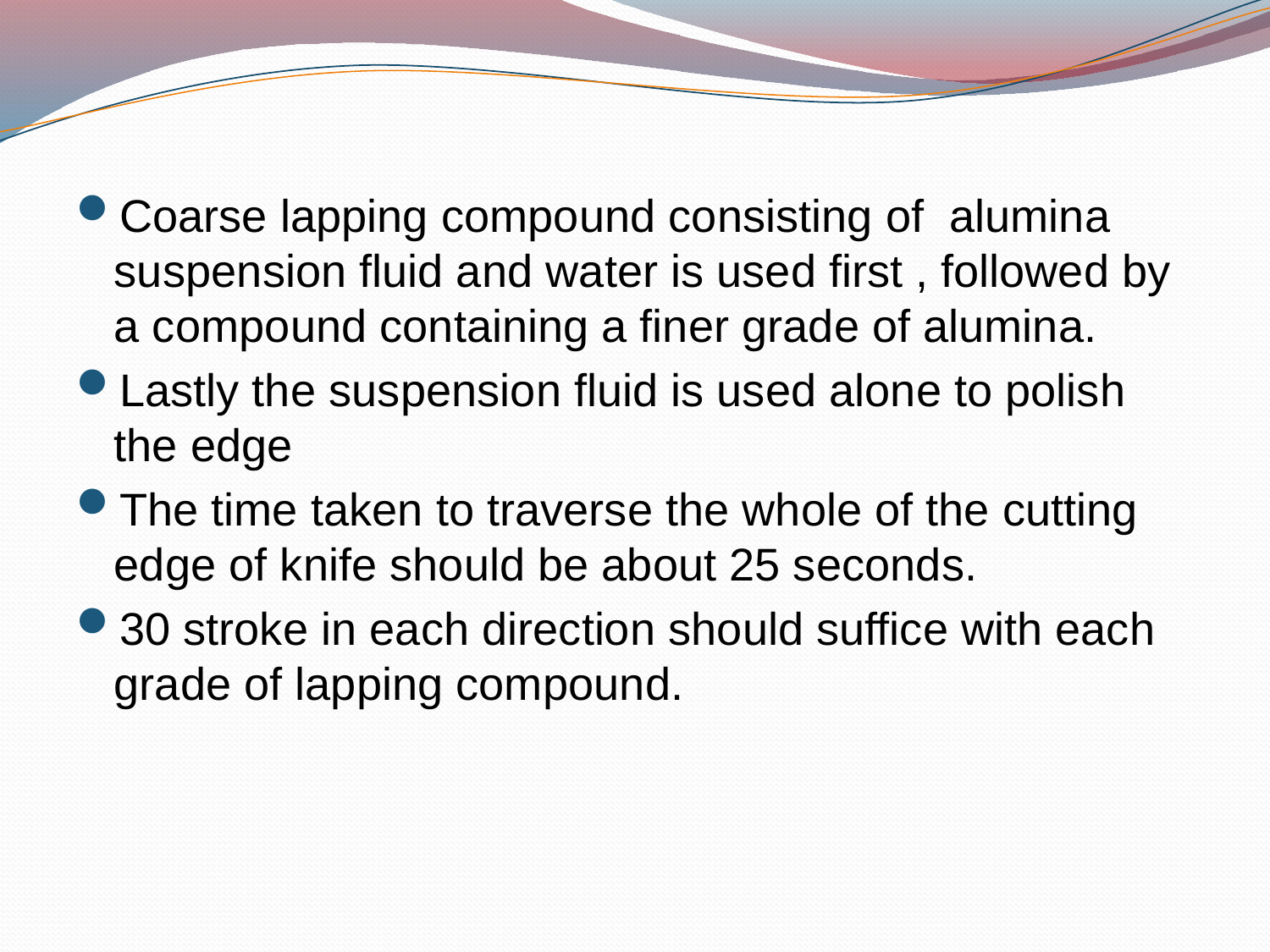

Coarse lapping compound consisting of  alumina suspension fluid and water is used first , followed by a compound containing a finer grade of alumina.
Lastly the suspension fluid is used alone to polish the edge
The time taken to traverse the whole of the cutting edge of knife should be about 25 seconds.
30 stroke in each direction should suffice with each grade of lapping compound.